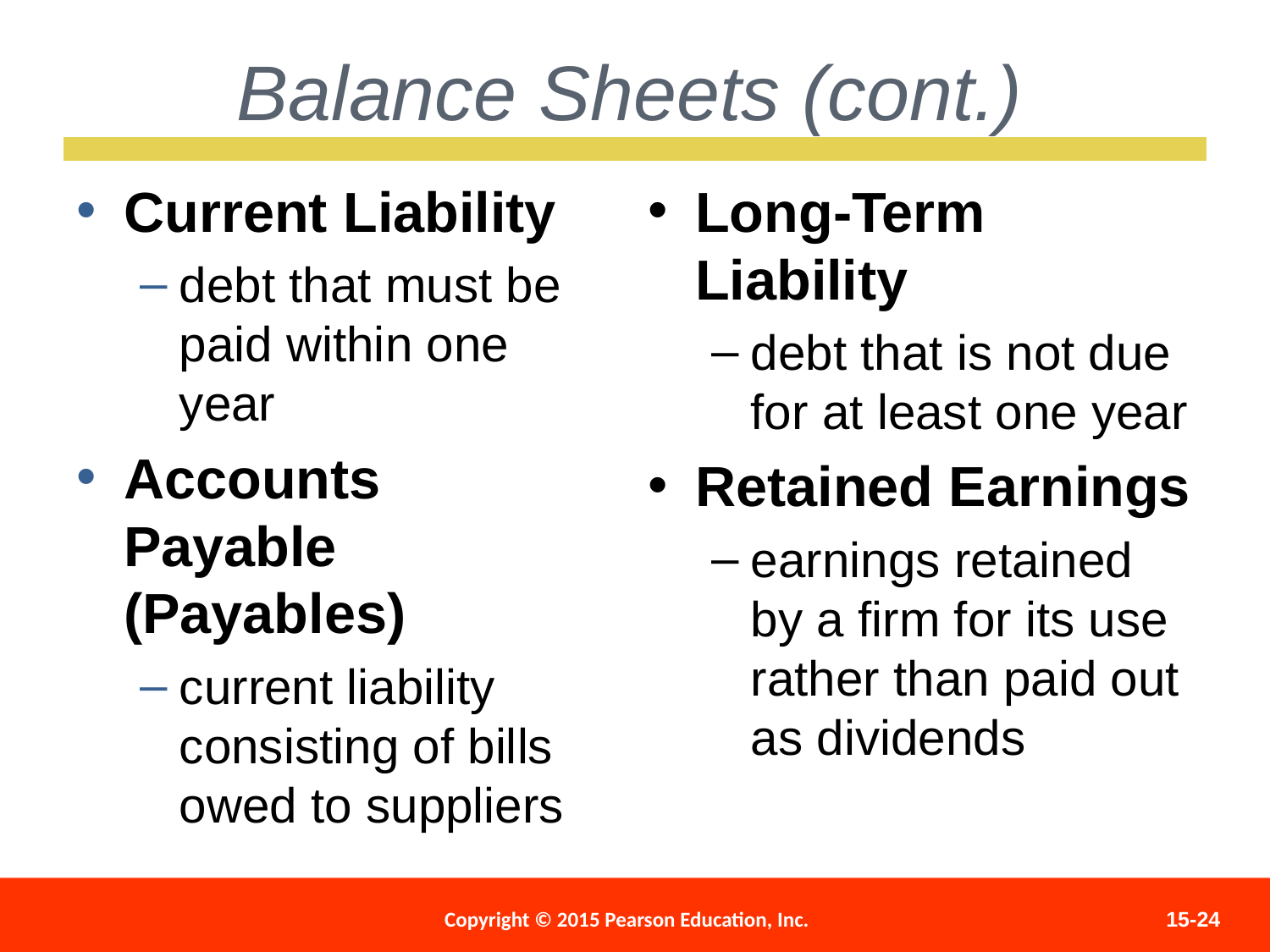

Balance Sheets (cont.)
Current Liability
debt that must be paid within one year
Accounts Payable (Payables)
current liability consisting of bills owed to suppliers

Long-Term Liability
debt that is not due for at least one year
Retained Earnings
earnings retained by a firm for its use rather than paid out as dividends